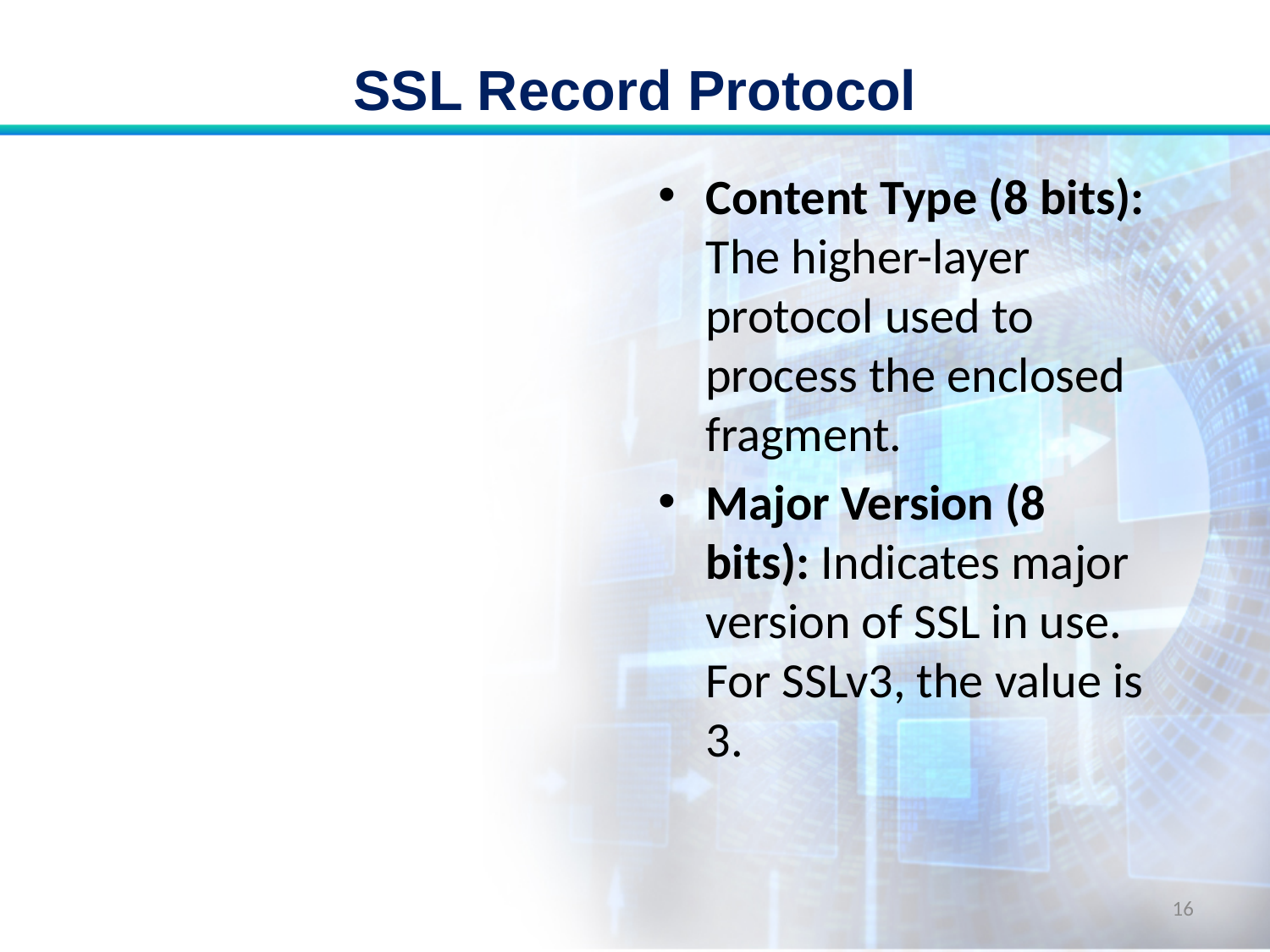

# SSL Record Protocol
Content Type (8 bits): The higher-layer protocol used to process the enclosed fragment.
Major Version (8 bits): Indicates major version of SSL in use. For SSLv3, the value is 3.
16